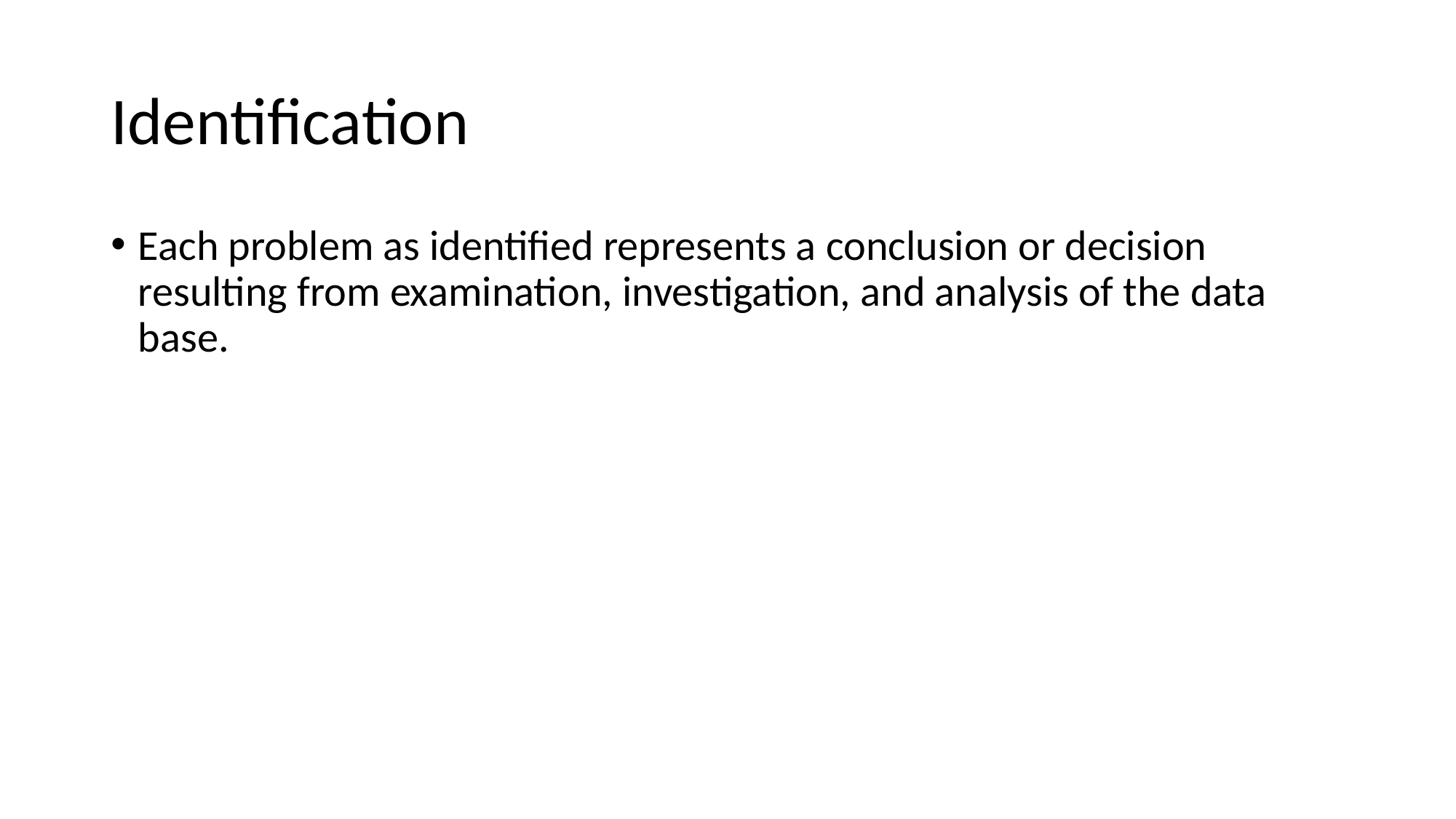

# Identification
Each problem as identified represents a conclusion or decision resulting from examination, investigation, and analysis of the data base.